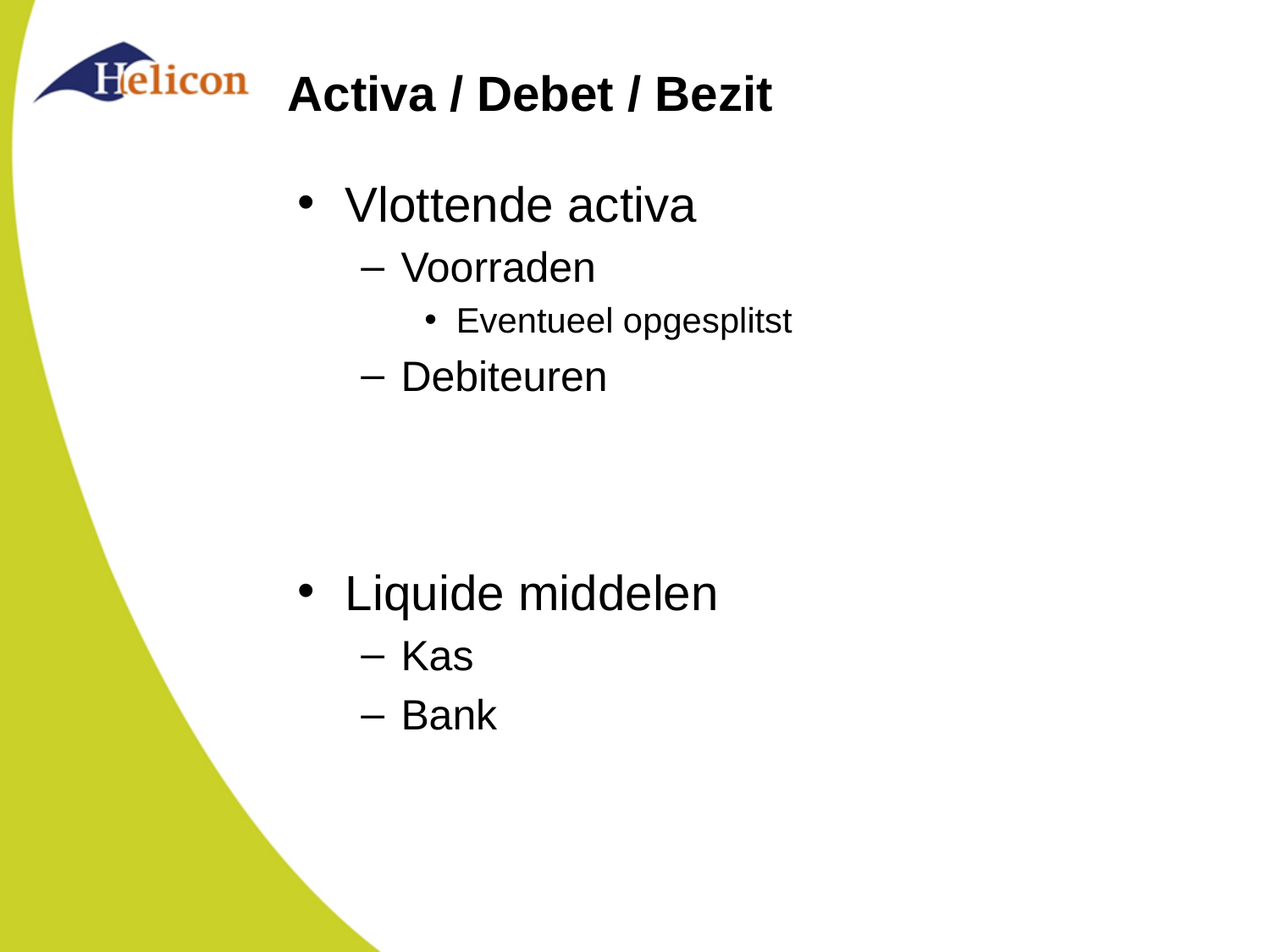

# Activa / Debet / Bezit
Vlottende activa
Voorraden
Eventueel opgesplitst
Debiteuren

Liquide middelen
Kas
Bank